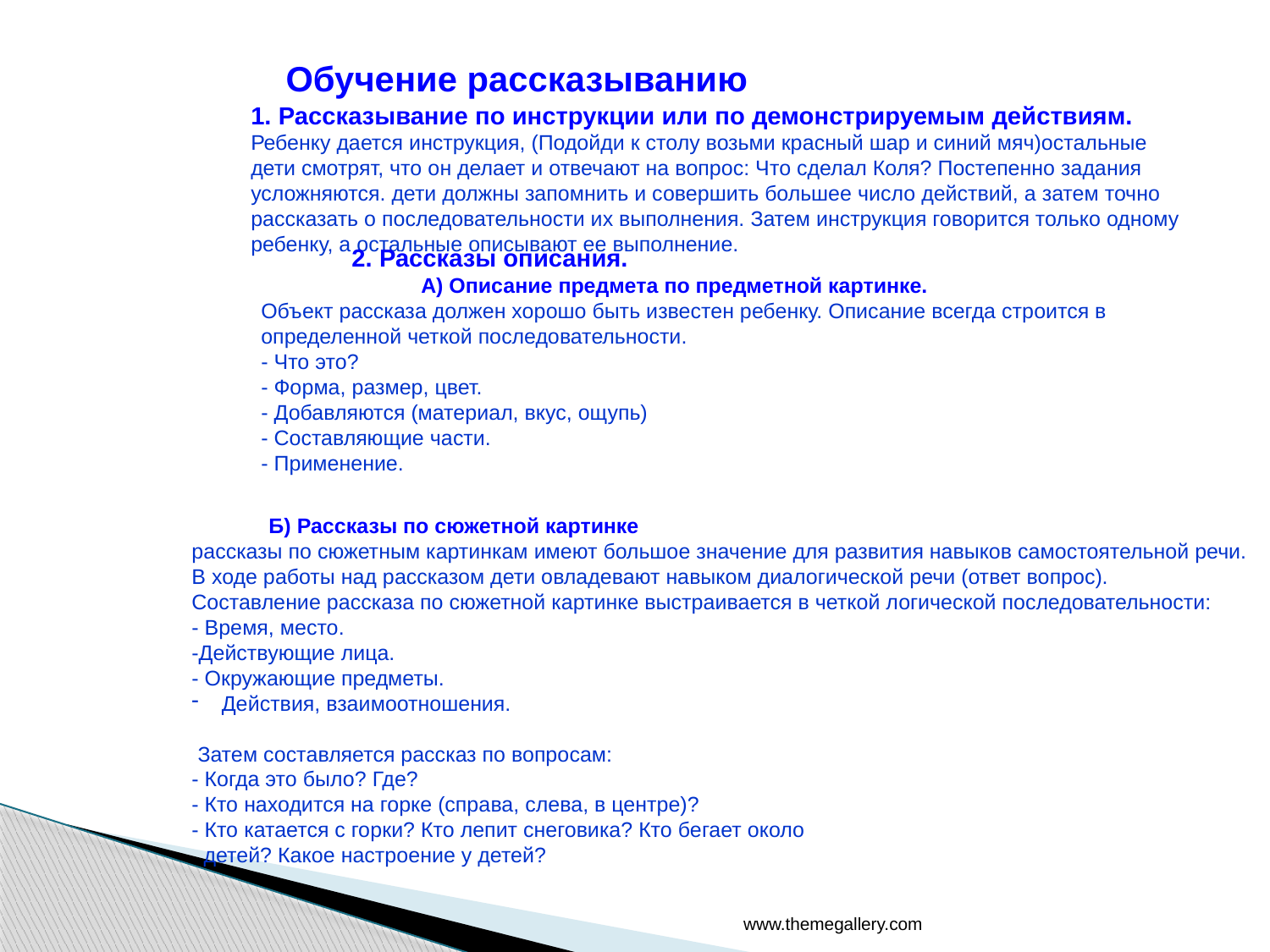

Обучение рассказыванию
1. Рассказывание по инструкции или по демонстрируемым действиям.
Ребенку дается инструкция, (Подойди к столу возьми красный шар и синий мяч)остальные дети смотрят, что он делает и отвечают на вопрос: Что сделал Коля? Постепенно задания усложняются. дети должны запомнить и совершить большее число действий, а затем точно рассказать о последовательности их выполнения. Затем инструкция говорится только одному ребенку, а остальные описывают ее выполнение.
             2. Рассказы описания.
                           А) Описание предмета по предметной картинке.
Объект рассказа должен хорошо быть известен ребенку. Описание всегда строится в определенной четкой последовательности.
- Что это?
- Форма, размер, цвет.
- Добавляются (материал, вкус, ощупь)
- Составляющие части.
- Применение.
             Б) Рассказы по сюжетной картинке
рассказы по сюжетным картинкам имеют большое значение для развития навыков самостоятельной речи.
В ходе работы над рассказом дети овладевают навыком диалогической речи (ответ вопрос).
Составление рассказа по сюжетной картинке выстраивается в четкой логической последовательности:
- Время, место.
-Действующие лица.
- Окружающие предметы.
Действия, взаимоотношения.

 Затем составляется рассказ по вопросам:
- Когда это было? Где?
- Кто находится на горке (справа, слева, в центре)?
- Кто катается с горки? Кто лепит снеговика? Кто бегает около
  детей? Какое настроение у детей?

www.themegallery.com